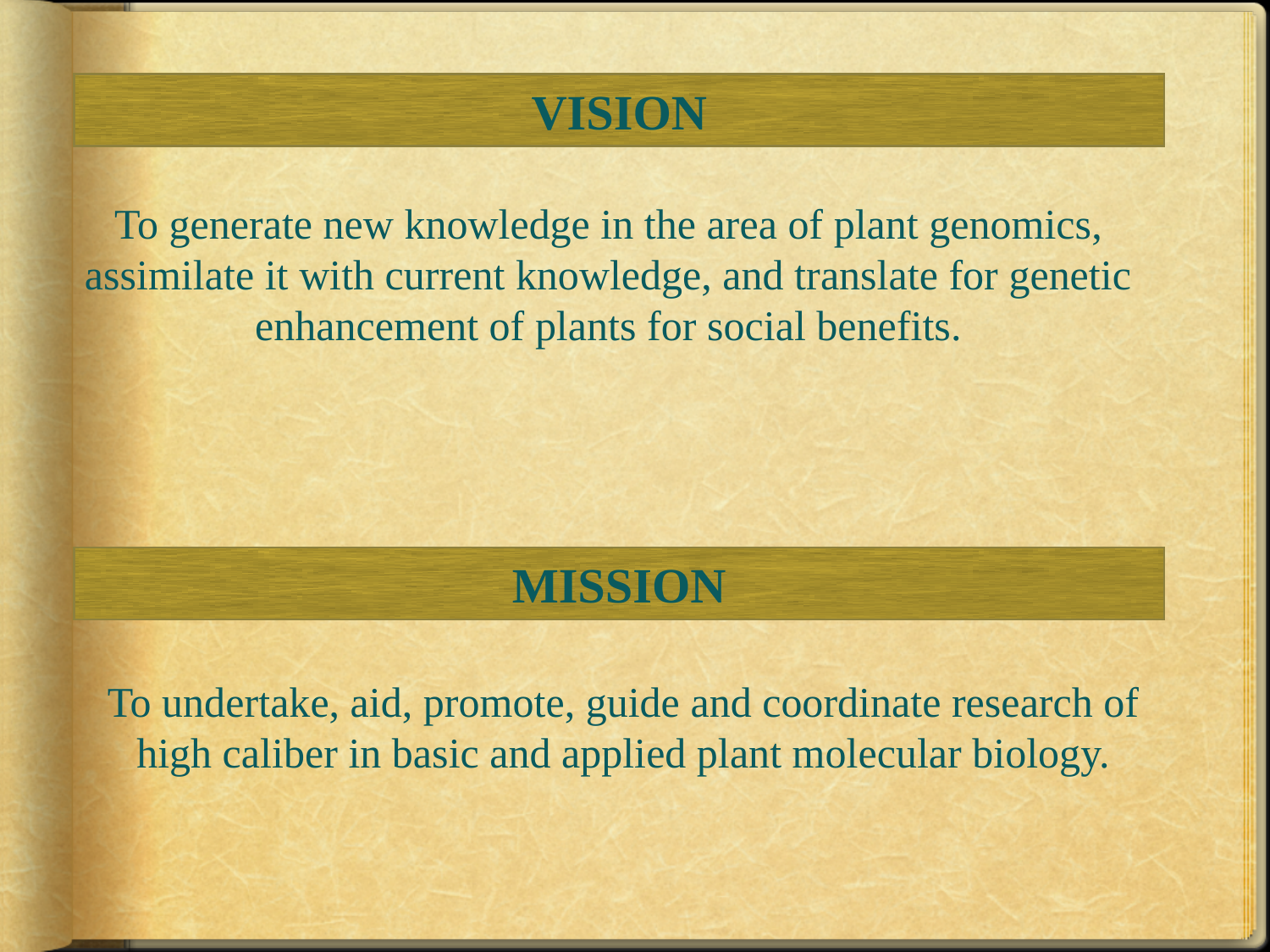

VISION
To generate new knowledge in the area of plant genomics, assimilate it with current knowledge, and translate for genetic enhancement of plants for social benefits.
MISSION
To undertake, aid, promote, guide and coordinate research of high caliber in basic and applied plant molecular biology.